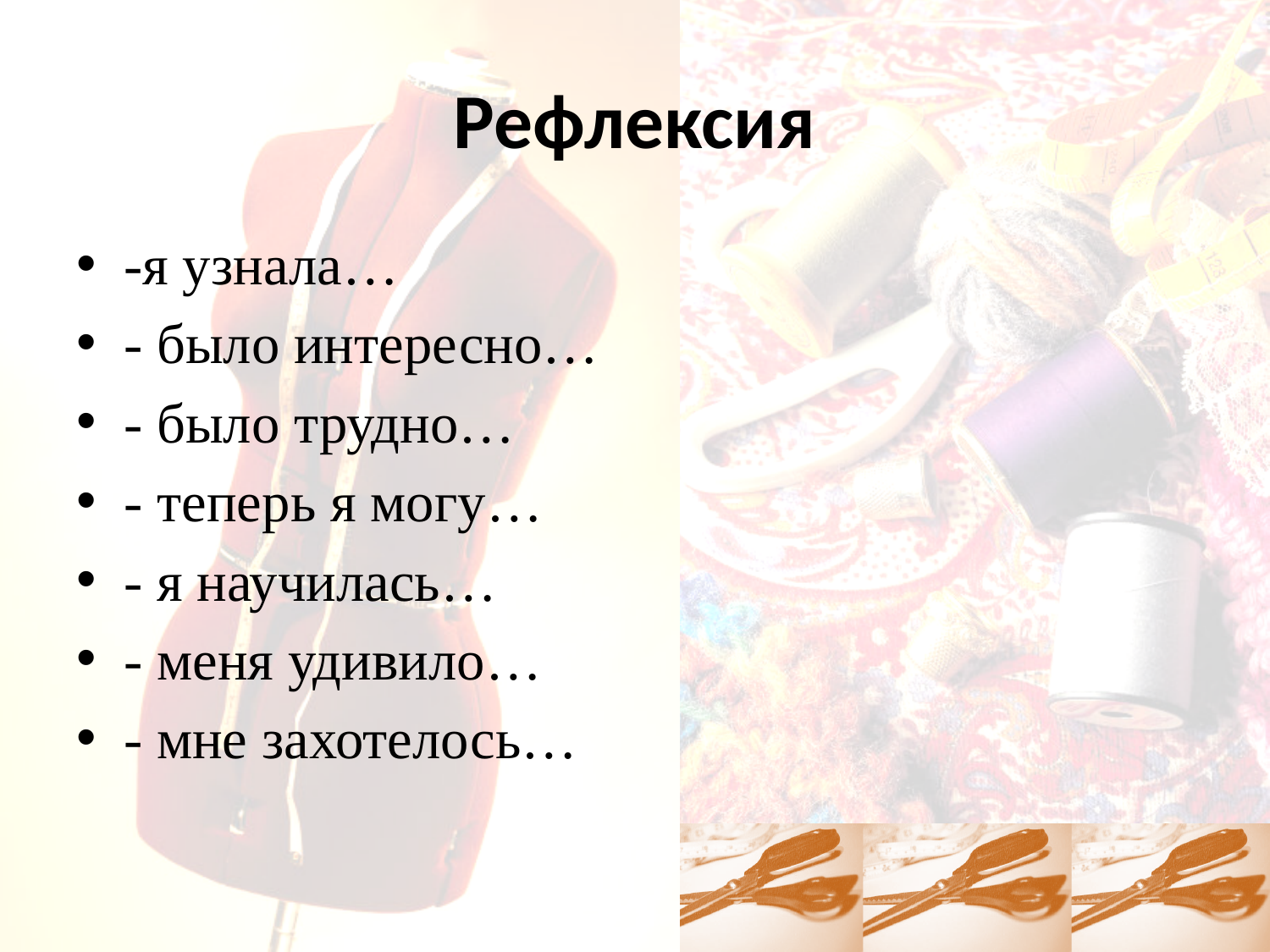

# Рефлексия
-я узнала…
- было интересно…
- было трудно…
- теперь я могу…
- я научилась…
- меня удивило…
- мне захотелось…